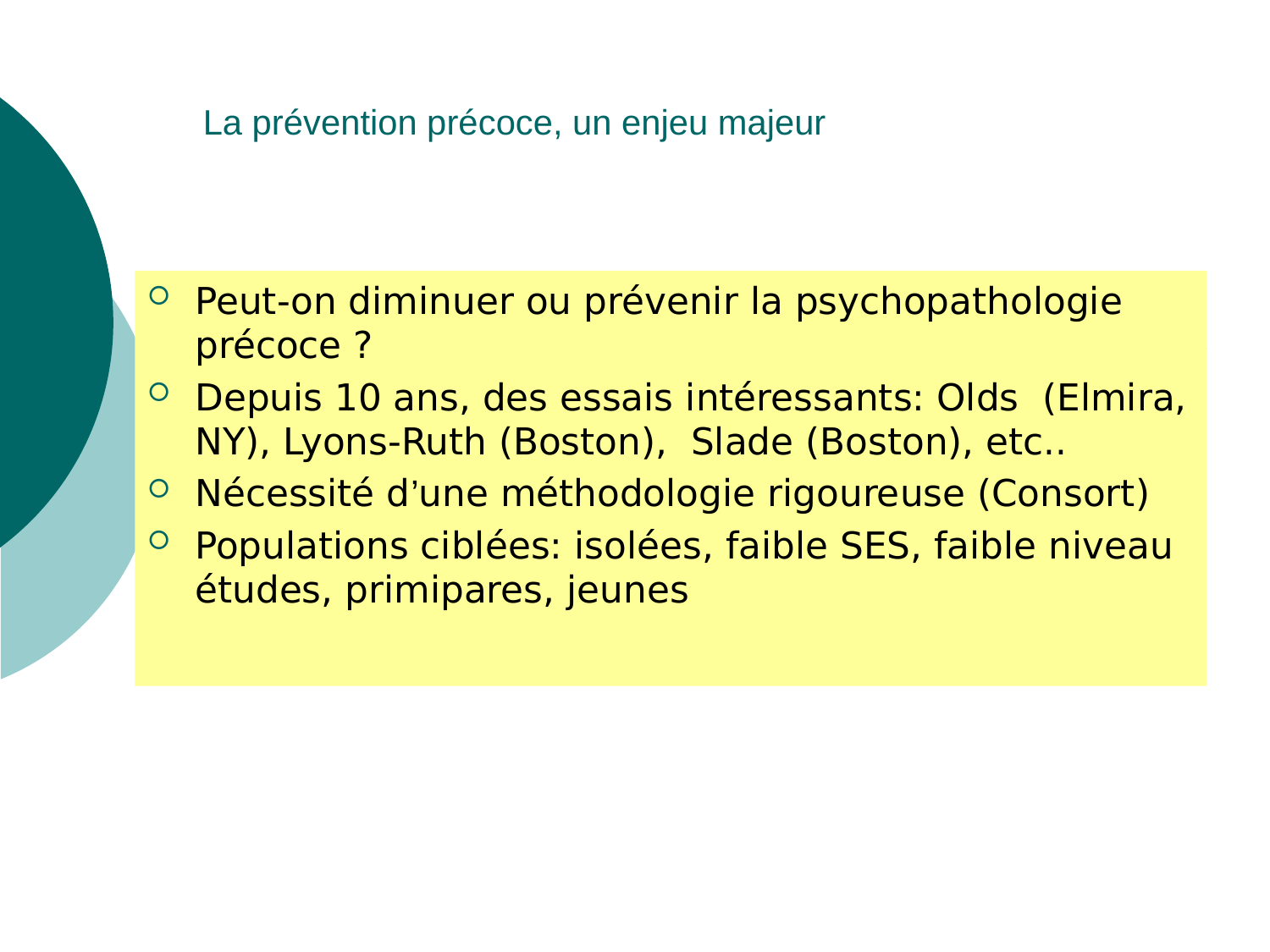

La prévention précoce, un enjeu majeur
Peut-on diminuer ou prévenir la psychopathologie précoce ?
Depuis 10 ans, des essais intéressants: Olds  (Elmira, NY), Lyons-Ruth (Boston),  Slade (Boston), etc..
Nécessité d’une méthodologie rigoureuse (Consort)
Populations ciblées: isolées, faible SES, faible niveau études, primipares, jeunes